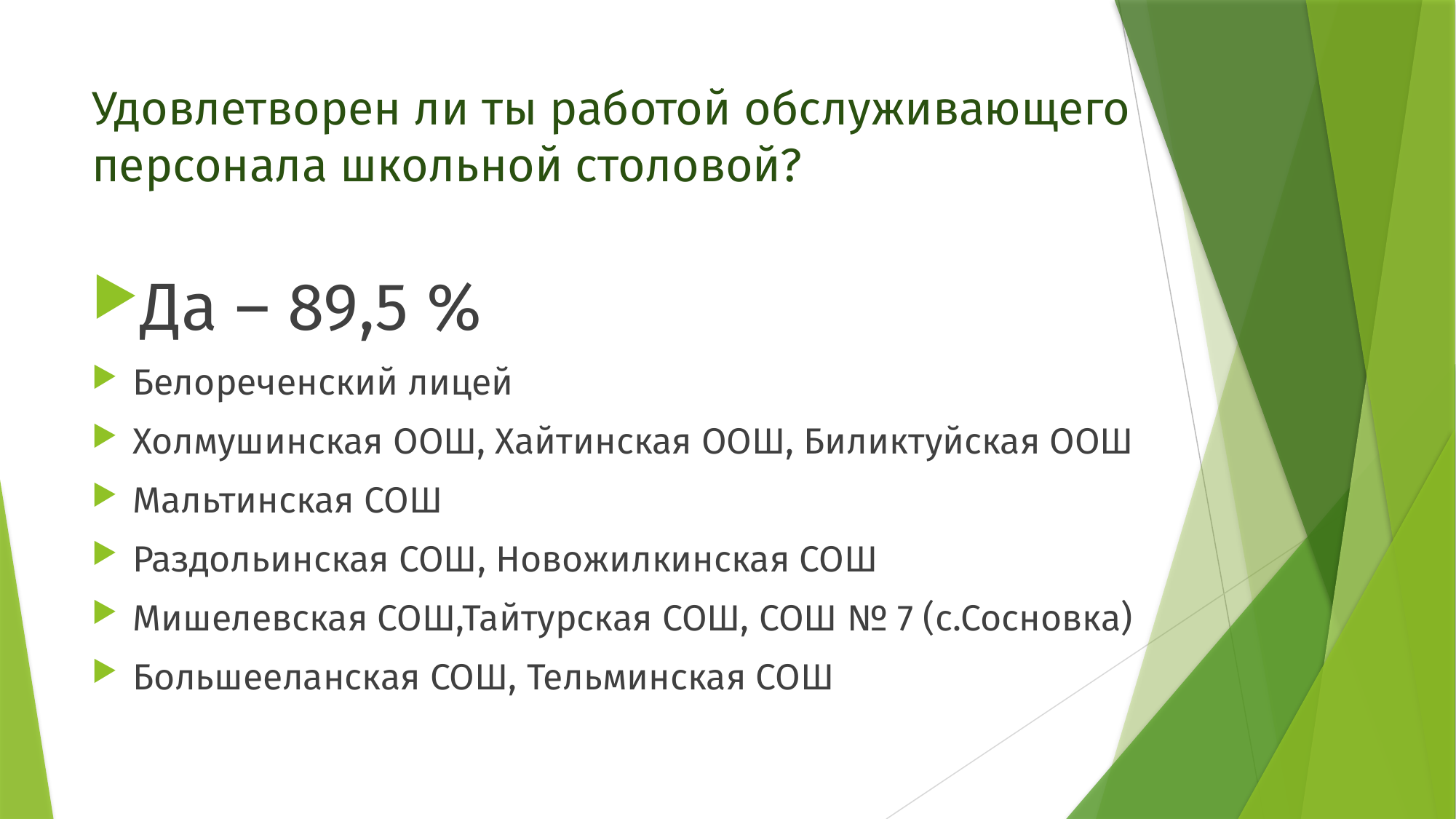

# Удовлетворен ли ты работой обслуживающего персонала школьной столовой?
Да – 89,5 %
Белореченский лицей
Холмушинская ООШ, Хайтинская ООШ, Биликтуйская ООШ
Мальтинская СОШ
Раздольинская СОШ, Новожилкинская СОШ
Мишелевская СОШ,Тайтурская СОШ, СОШ № 7 (с.Сосновка)
Большееланская СОШ, Тельминская СОШ